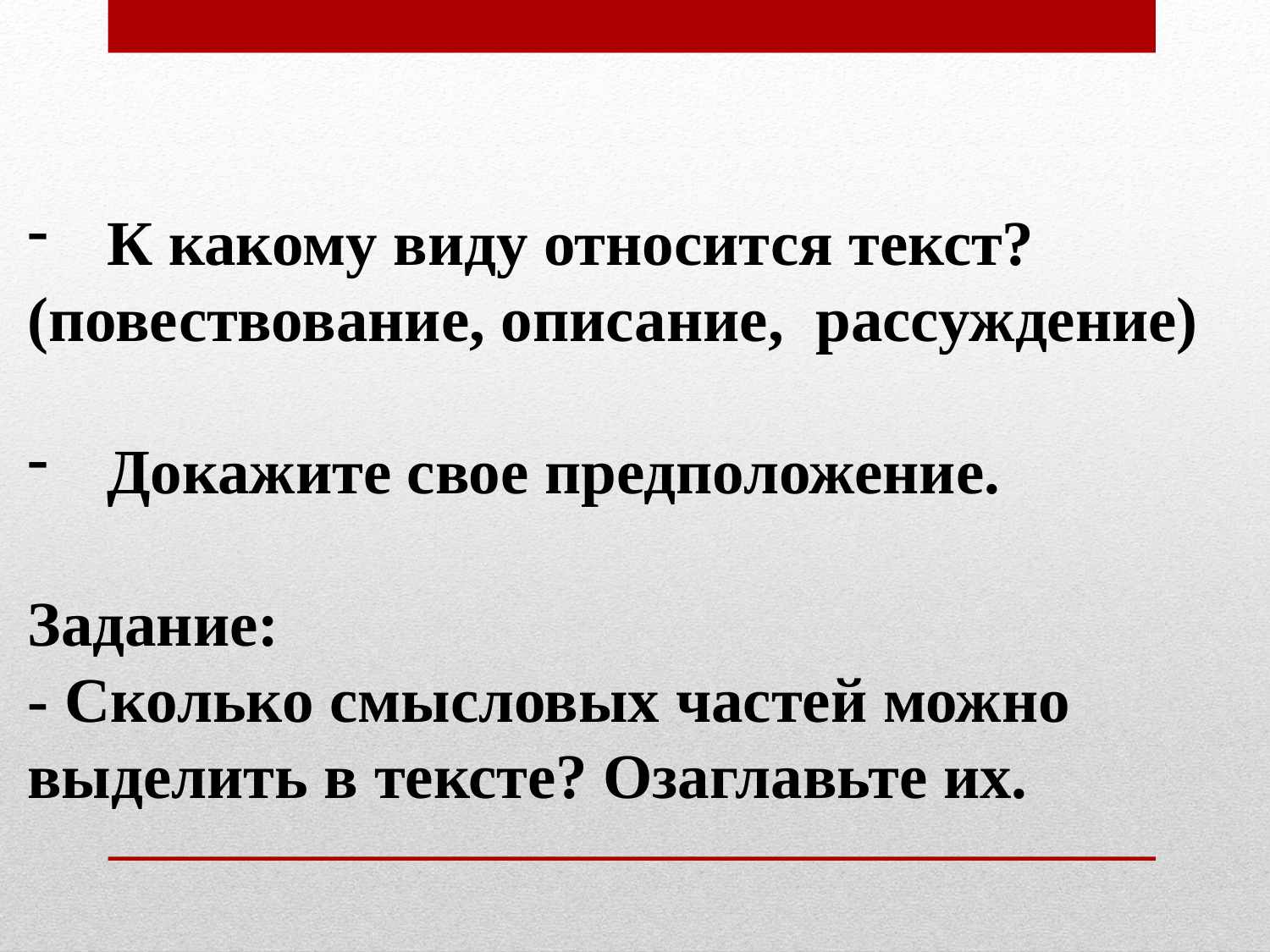

К какому виду относится текст?
(повествование, описание,  рассуждение)

Докажите свое предположение.

Задание:
- Сколько смысловых частей можно выделить в тексте? Озаглавьте их.